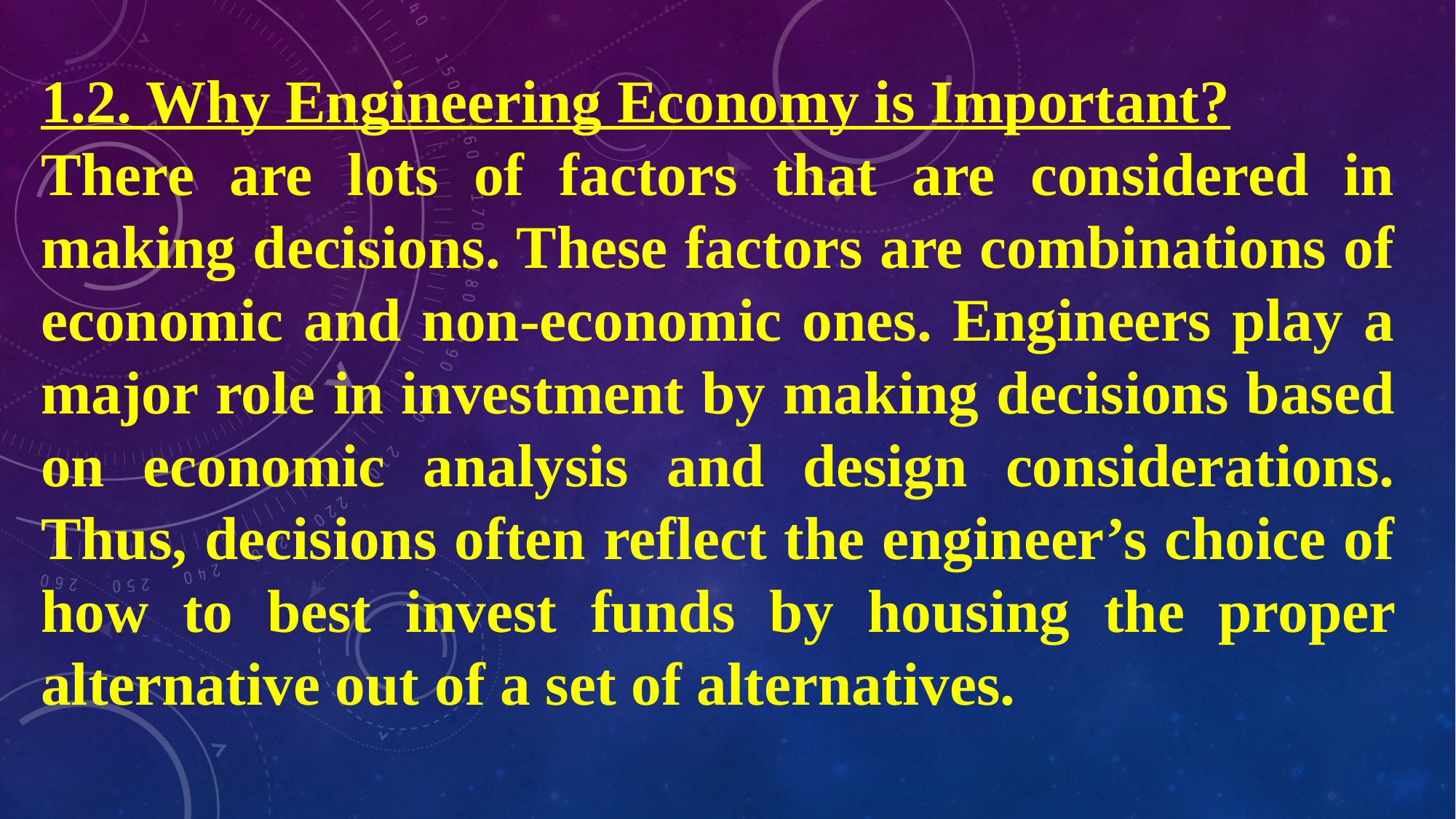

1.2. Why Engineering Economy is Important?
There are lots of factors that are considered in making decisions. These factors are combinations of economic and non-economic ones. Engineers play a major role in investment by making decisions based on economic analysis and design considerations. Thus, decisions often reflect the engineer’s choice of how to best invest funds by housing the proper alternative out of a set of alternatives.